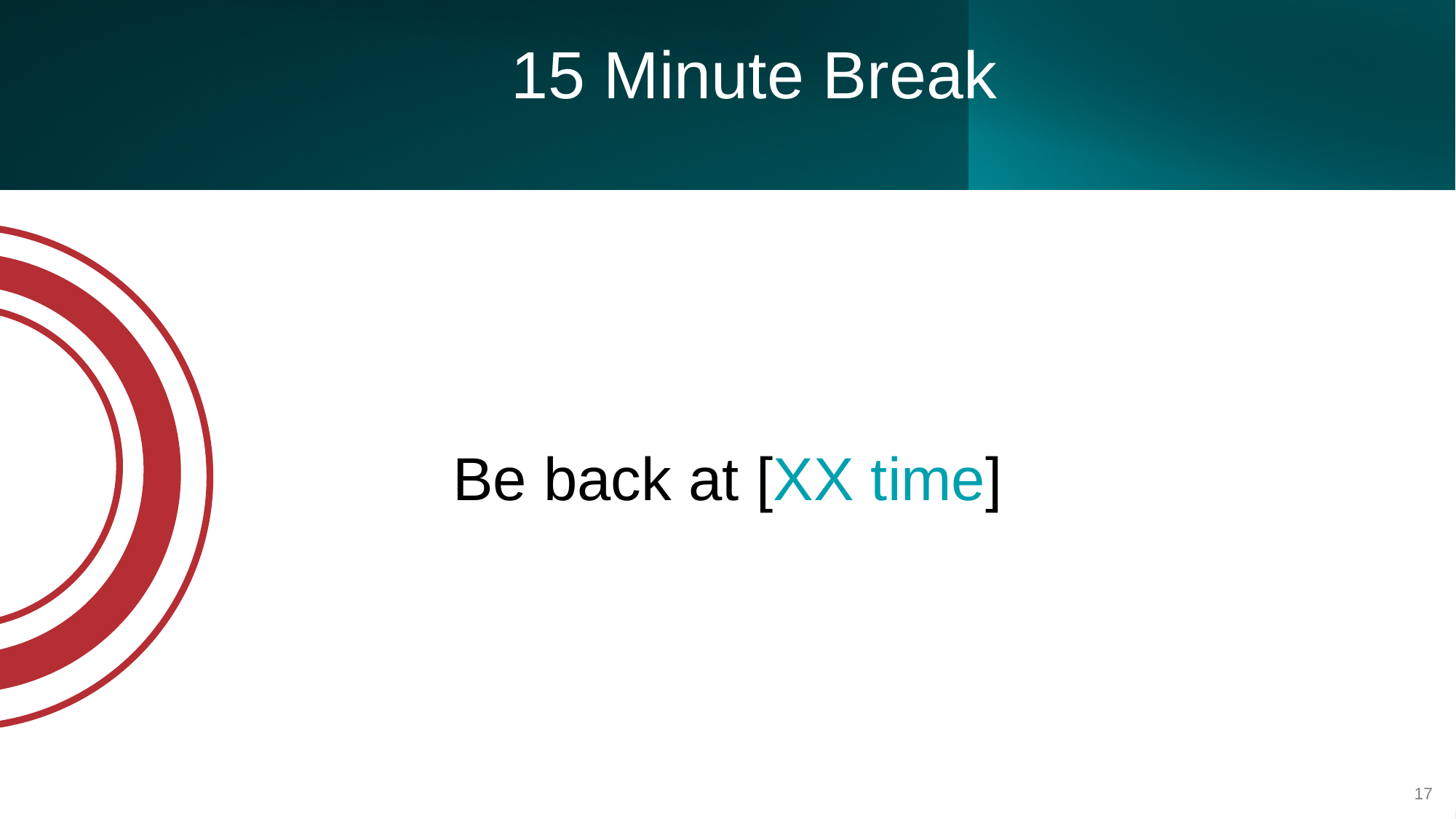

# 15 Minute Break

Be back at [XX time]
17